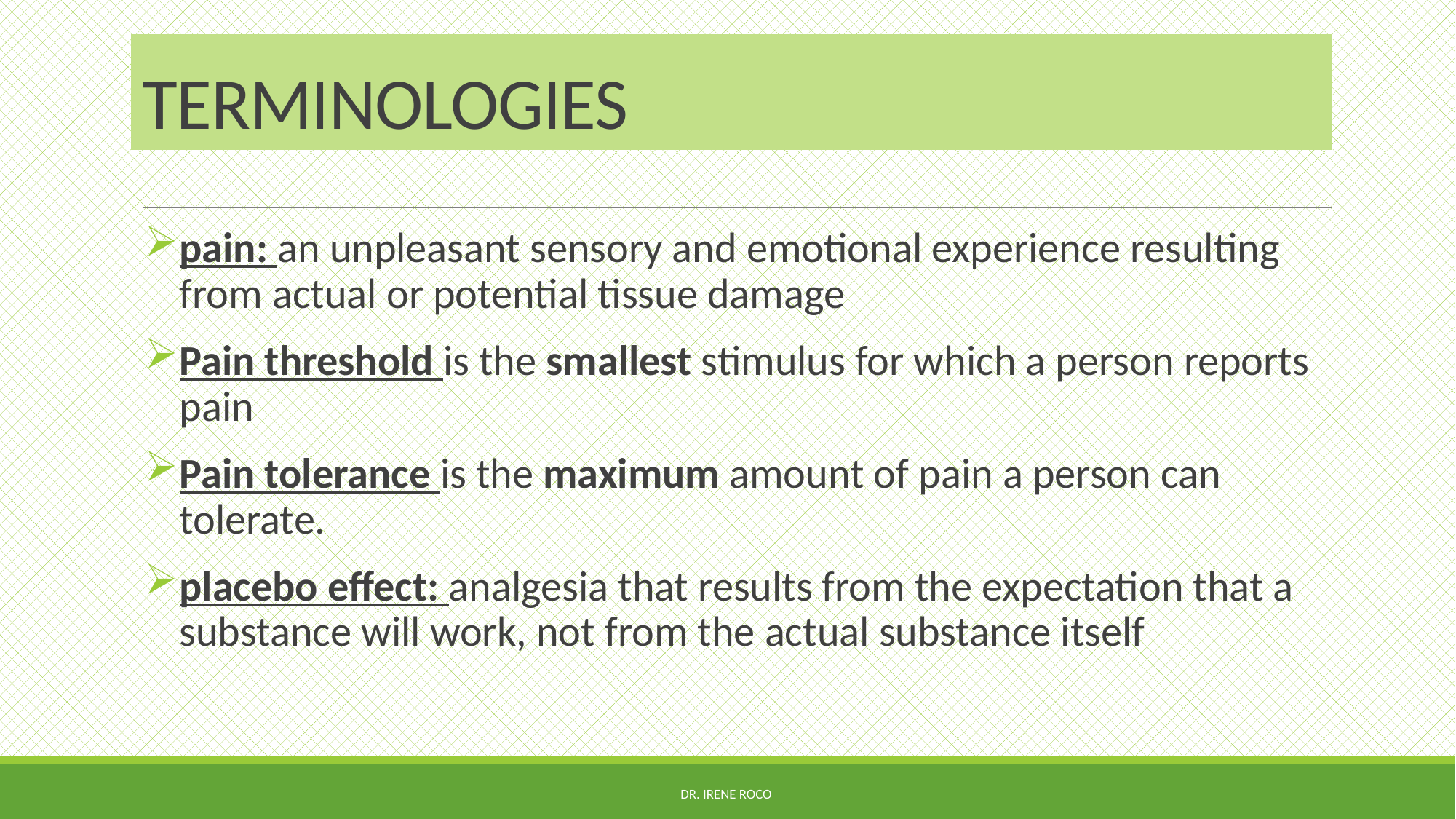

# TERMINOLOGIES
pain: an unpleasant sensory and emotional experience resulting from actual or potential tissue damage
Pain threshold is the smallest stimulus for which a person reports pain
Pain tolerance is the maximum amount of pain a person can tolerate.
placebo effect: analgesia that results from the expectation that a substance will work, not from the actual substance itself

Dr. Irene Roco